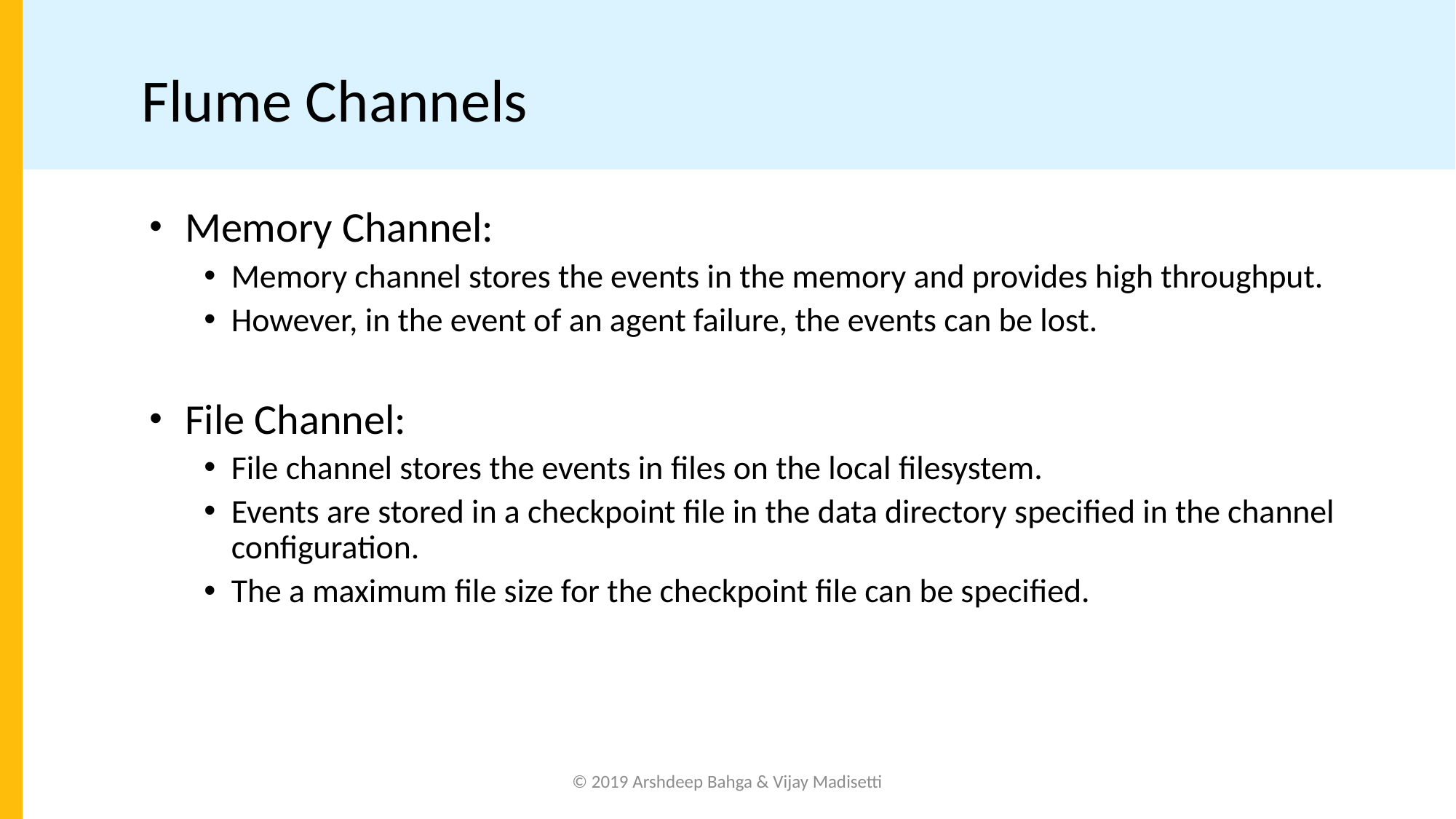

# Flume Channels
 Memory Channel:
Memory channel stores the events in the memory and provides high throughput.
However, in the event of an agent failure, the events can be lost.

 File Channel:
File channel stores the events in files on the local filesystem.
Events are stored in a checkpoint file in the data directory specified in the channel configuration.
The a maximum file size for the checkpoint file can be specified.
© 2019 Arshdeep Bahga & Vijay Madisetti